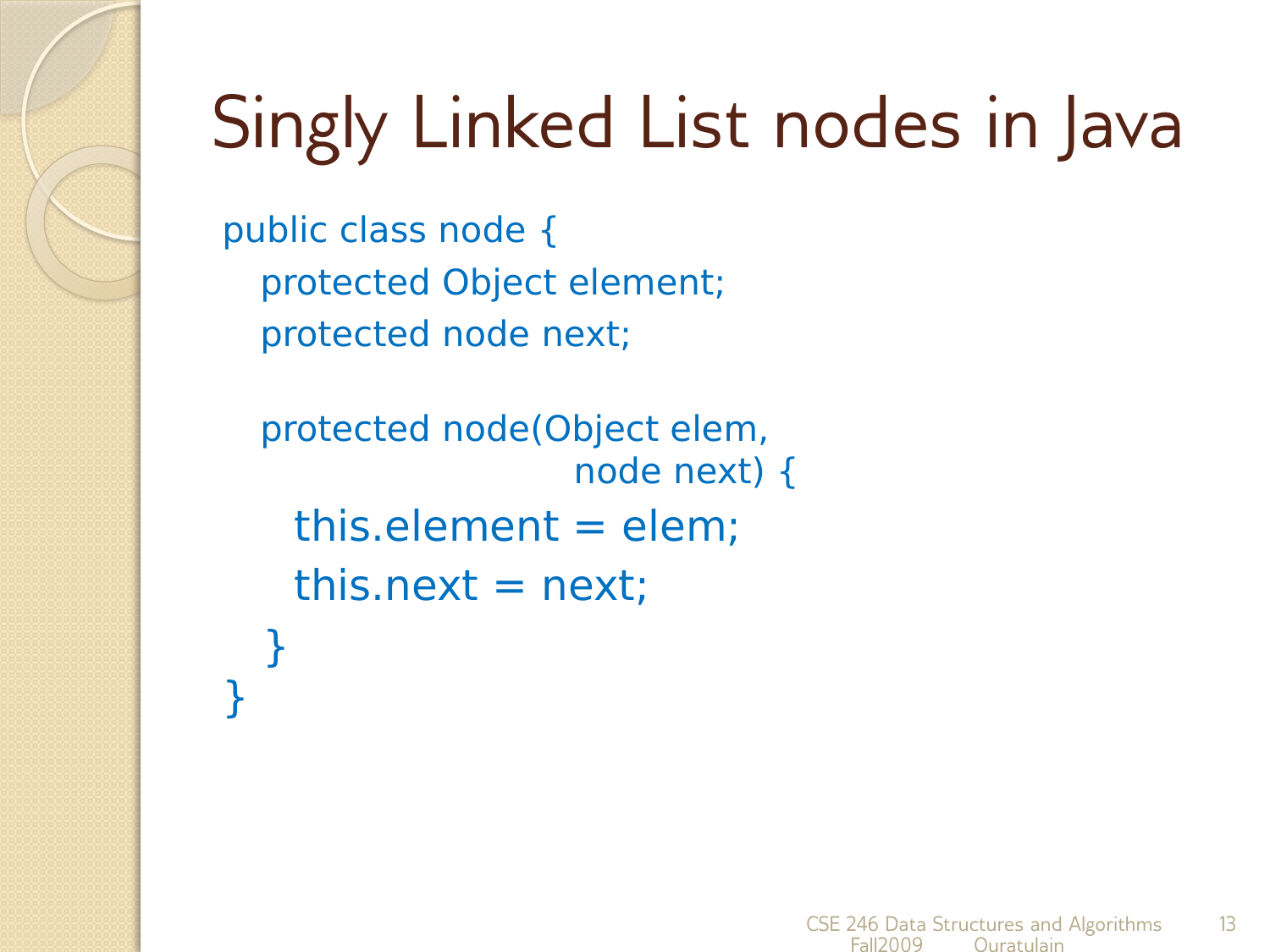

# Singly Linked List nodes in Java
public class node {
protected Object element;
protected node next;
protected node(Object elem,
                            node next) {
this.element = elem;
this.next = next;
   }
}
CSE 246 Data Structures and Algorithms          Fall2009        Quratulain
13